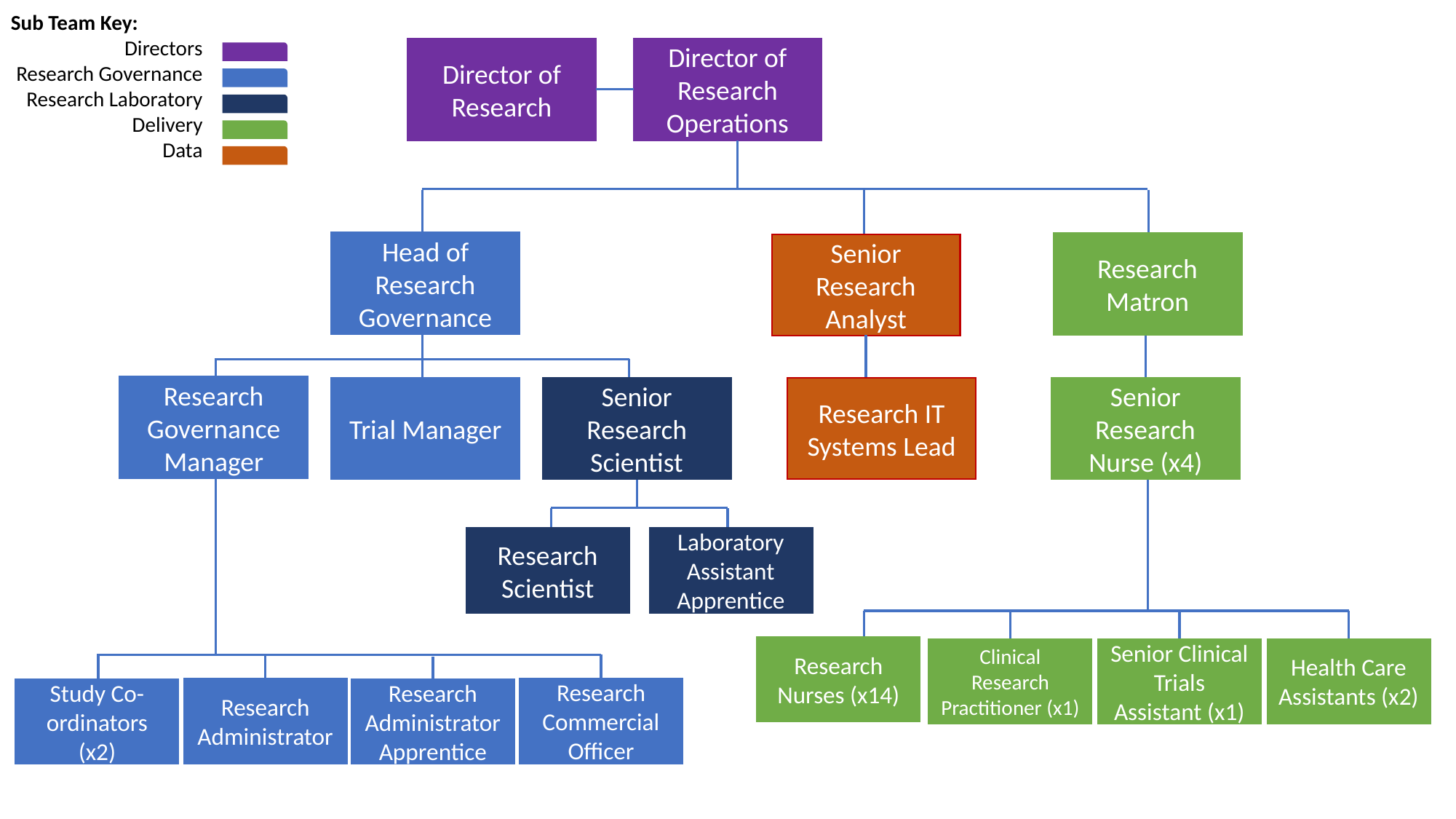

Sub Team Key:
Directors
Research Governance
Research Laboratory
Delivery
Data
Director of Research
Director of Research Operations

Head of Research Governance
Research Matron
Senior Research Analyst
Research Governance Manager
Trial Manager
Senior Research Scientist
Research IT Systems Lead
Senior Research Nurse (x4)
Research Scientist
Laboratory Assistant Apprentice
Research Nurses (x14)
Clinical Research Practitioner (x1)
Health Care Assistants (x2)
Senior Clinical Trials Assistant (x1)
Research Administrator
Research Commercial Officer
Study Co-ordinators (x2)
Research Administrator Apprentice